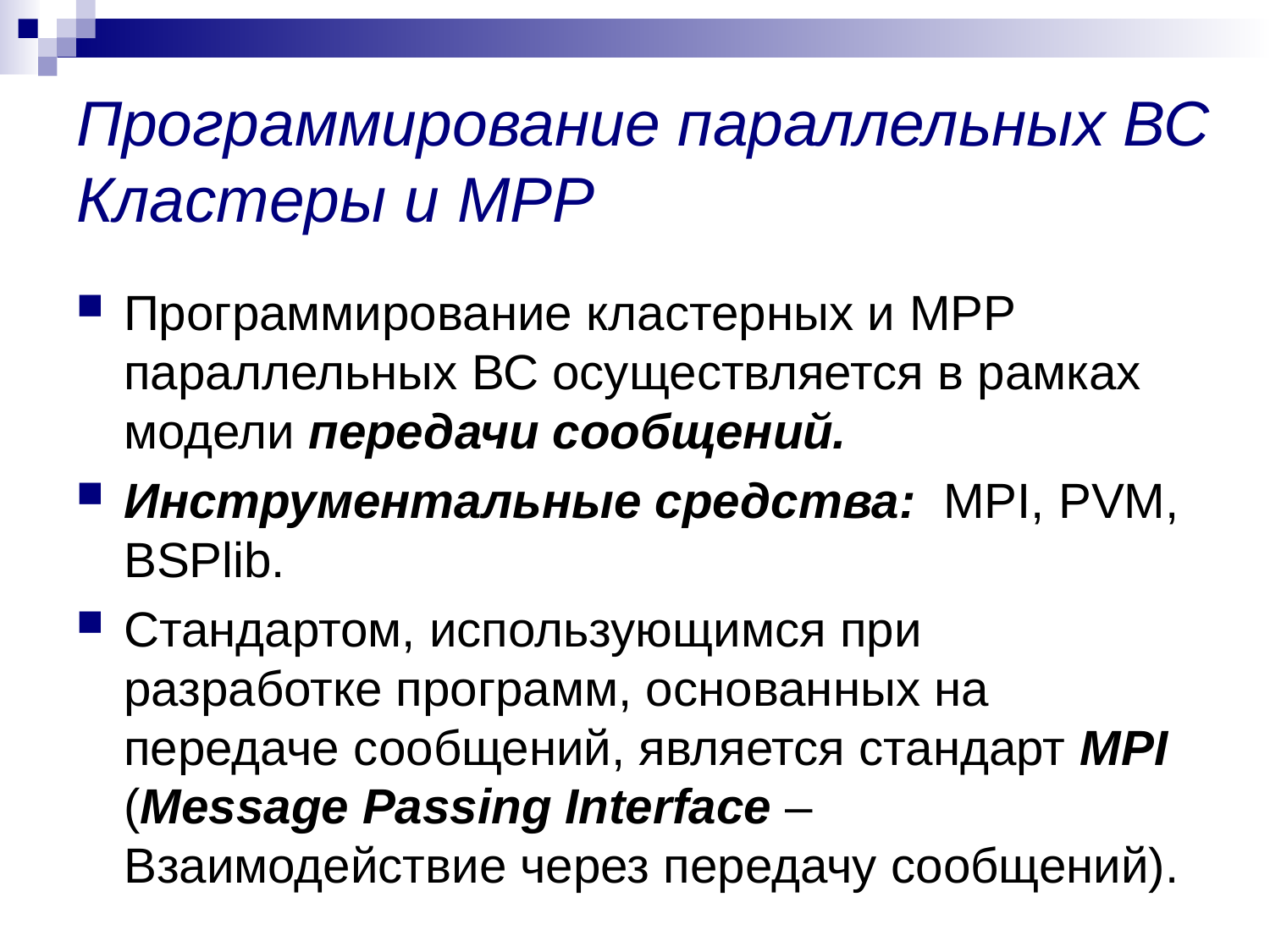

# Программирование параллельных ВС Кластеры и MPP
Программирование кластерных и MPP параллельных ВС осуществляется в рамках модели передачи сообщений.
Инструментальные средства:  MPI, PVM, BSPlib.
Стандартом, использующимся при разработке программ, основанных на передаче сообщений, является стандарт MPI (Message Passing Interface – Взаимодействие через передачу сообщений).